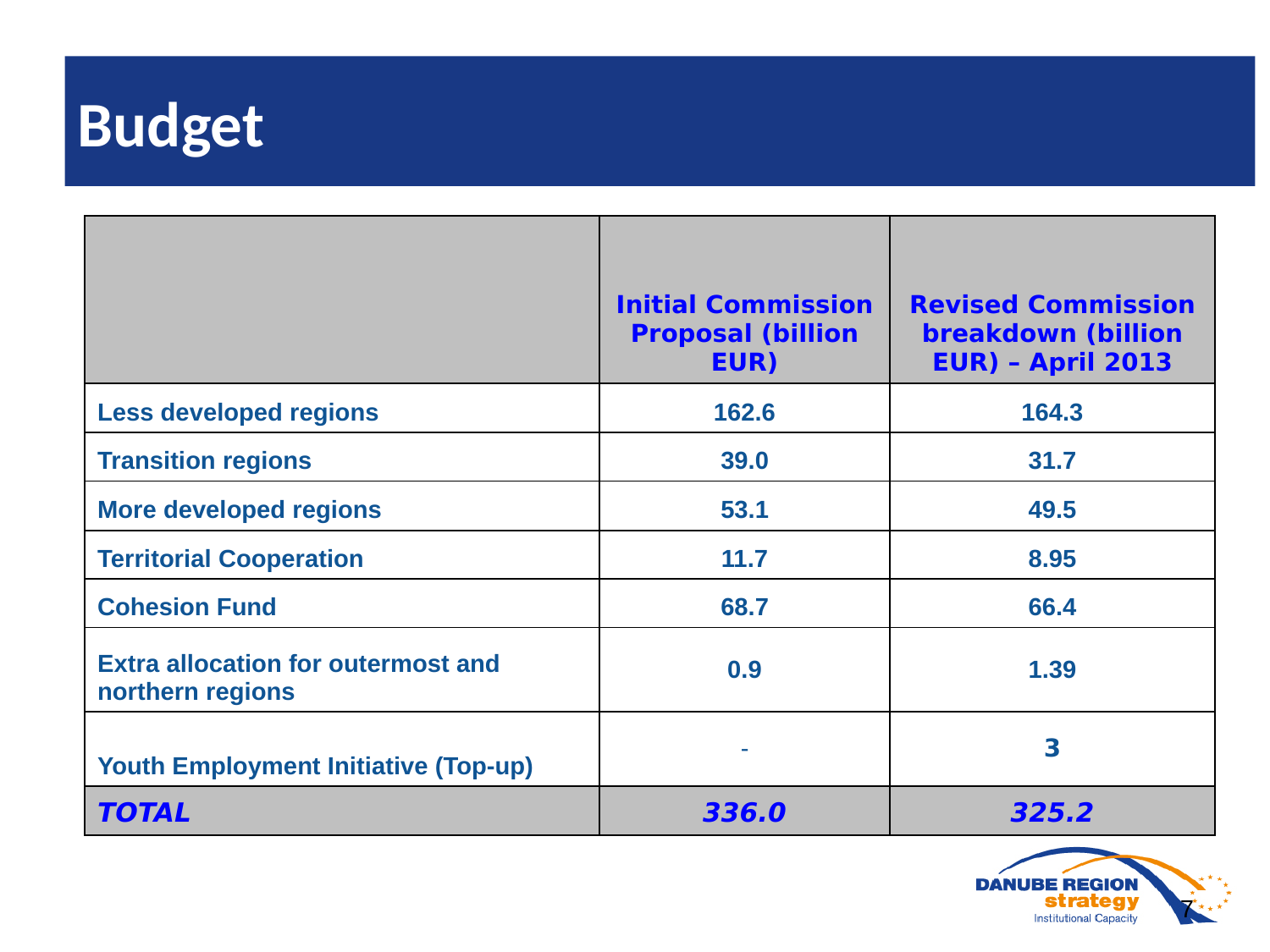

# Budget
|  | Initial Commission Proposal (billion EUR) | Revised Commission breakdown (billion EUR) – April 2013 |
| --- | --- | --- |
| Less developed regions | 162.6 | 164.3 |
| Transition regions | 39.0 | 31.7 |
| More developed regions | 53.1 | 49.5 |
| Territorial Cooperation | 11.7 | 8.95 |
| Cohesion Fund | 68.7 | 66.4 |
| Extra allocation for outermost and northern regions | 0.9 | 1.39 |
| Youth Employment Initiative (Top-up) | - | 3 |
| TOTAL | 336.0 | 325.2 |
7